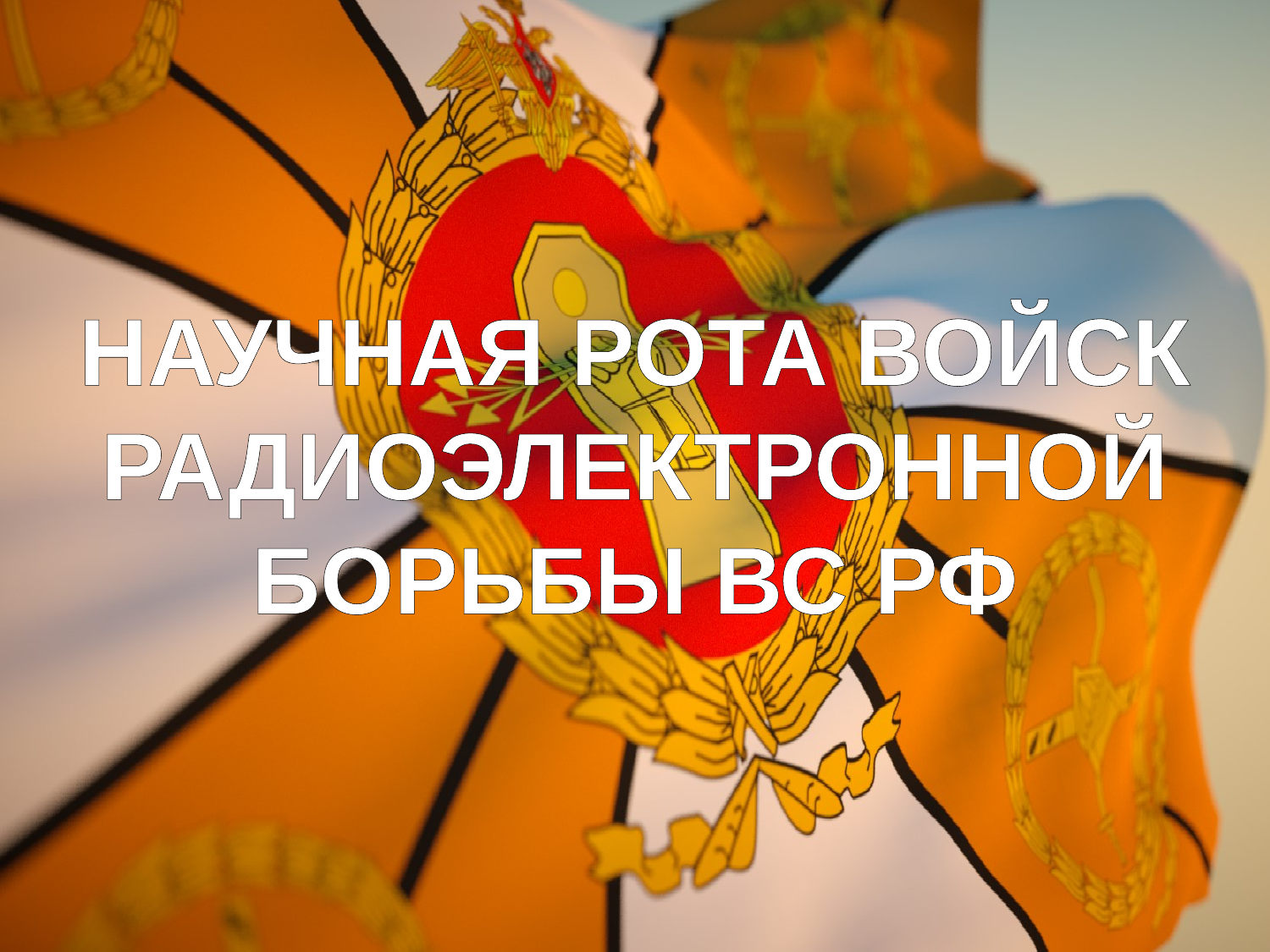

# НАУЧНАЯ РОТА ВОЙСК РАДИОЭЛЕКТРОННОЙ БОРЬБЫ ВС РФ